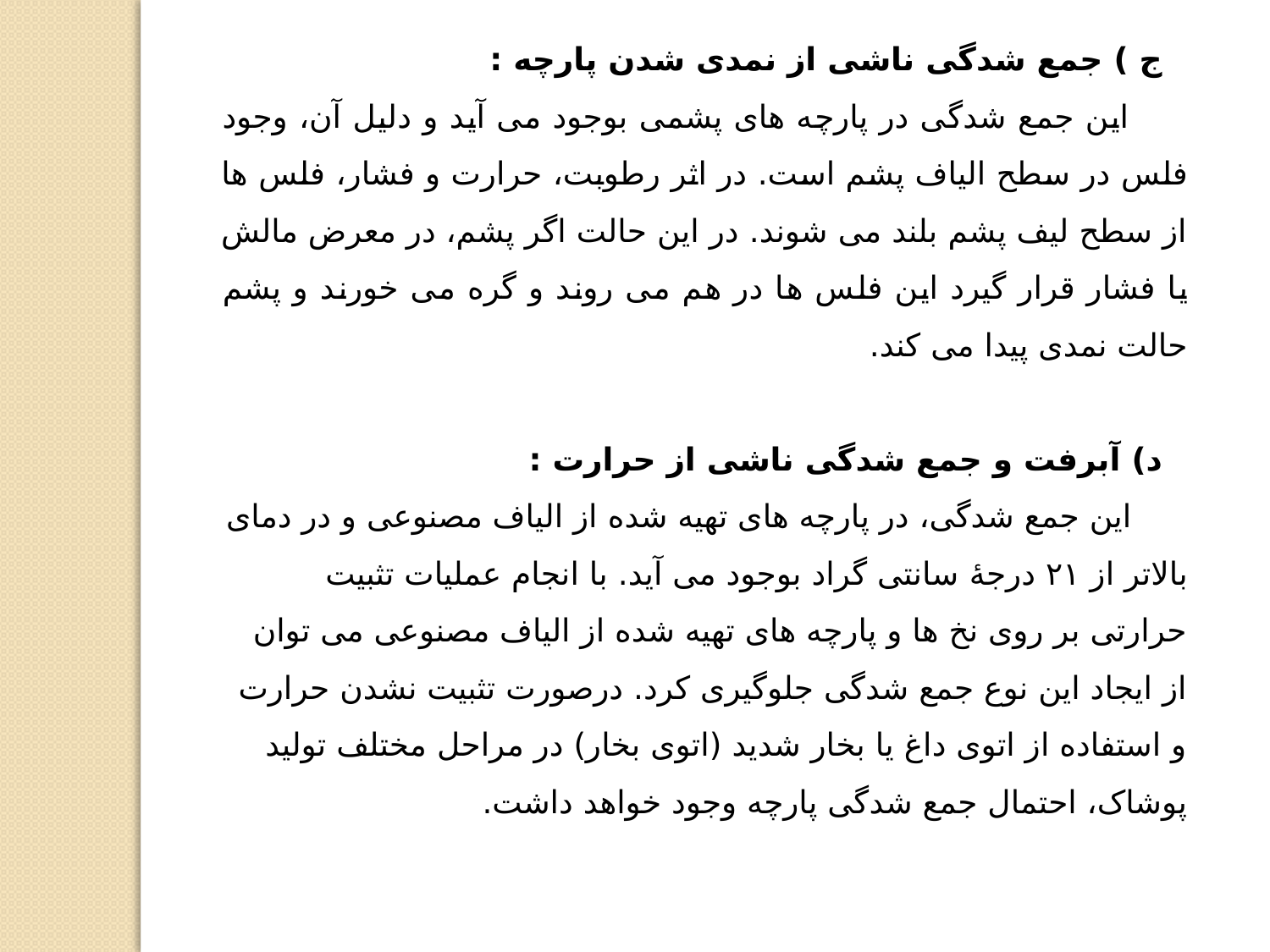

ج ) جمع شدگی ناشی از نمدی شدن پارچه :
   این جمع شدگی در پارچه های پشمی بوجود می آید و دلیل آن، وجود فلس در سطح الیاف پشم است. در اثر رطوبت، حرارت و فشار، فلس ها از سطح لیف پشم بلند می شوند. در این حالت اگر پشم، در معرض مالش یا فشار قرار گیرد این فلس ها در هم می روند و گره می خورند و پشم حالت نمدی پیدا می کند.

د) آبرفت و جمع شدگی ناشی از حرارت :
   این جمع شدگی، در پارچه های تهیه شده از الیاف مصنوعی و در دمای بالاتر از ۲۱ درجهٔ سانتی گراد بوجود می آید. با انجام عملیات تثبیت حرارتی بر روی نخ ها و پارچه های تهیه شده از الیاف مصنوعی می توان از ایجاد این نوع جمع شدگی جلوگیری کرد. درصورت تثبیت نشدن حرارت و استفاده از اتوی داغ یا بخار شدید (اتوی بخار) در مراحل مختلف تولید پوشاک، احتمال جمع شدگی پارچه وجود خواهد داشت.